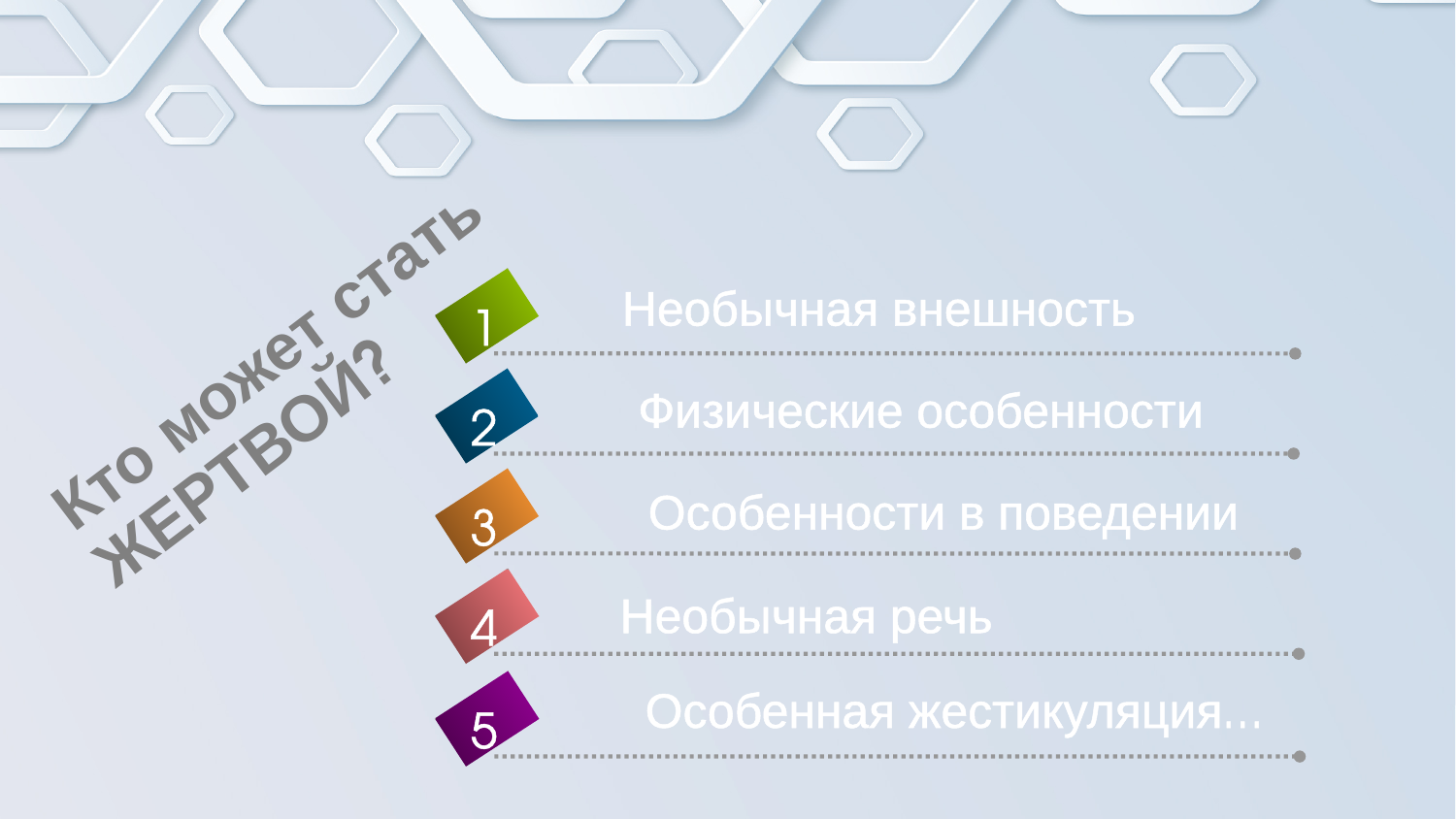

# Кто может стать ЖЕРТВОЙ?
Необычная внешность

1

Физические особенности

2

Особенности в поведении

3

Необычная речь

4

Особенная жестикуляция…

5